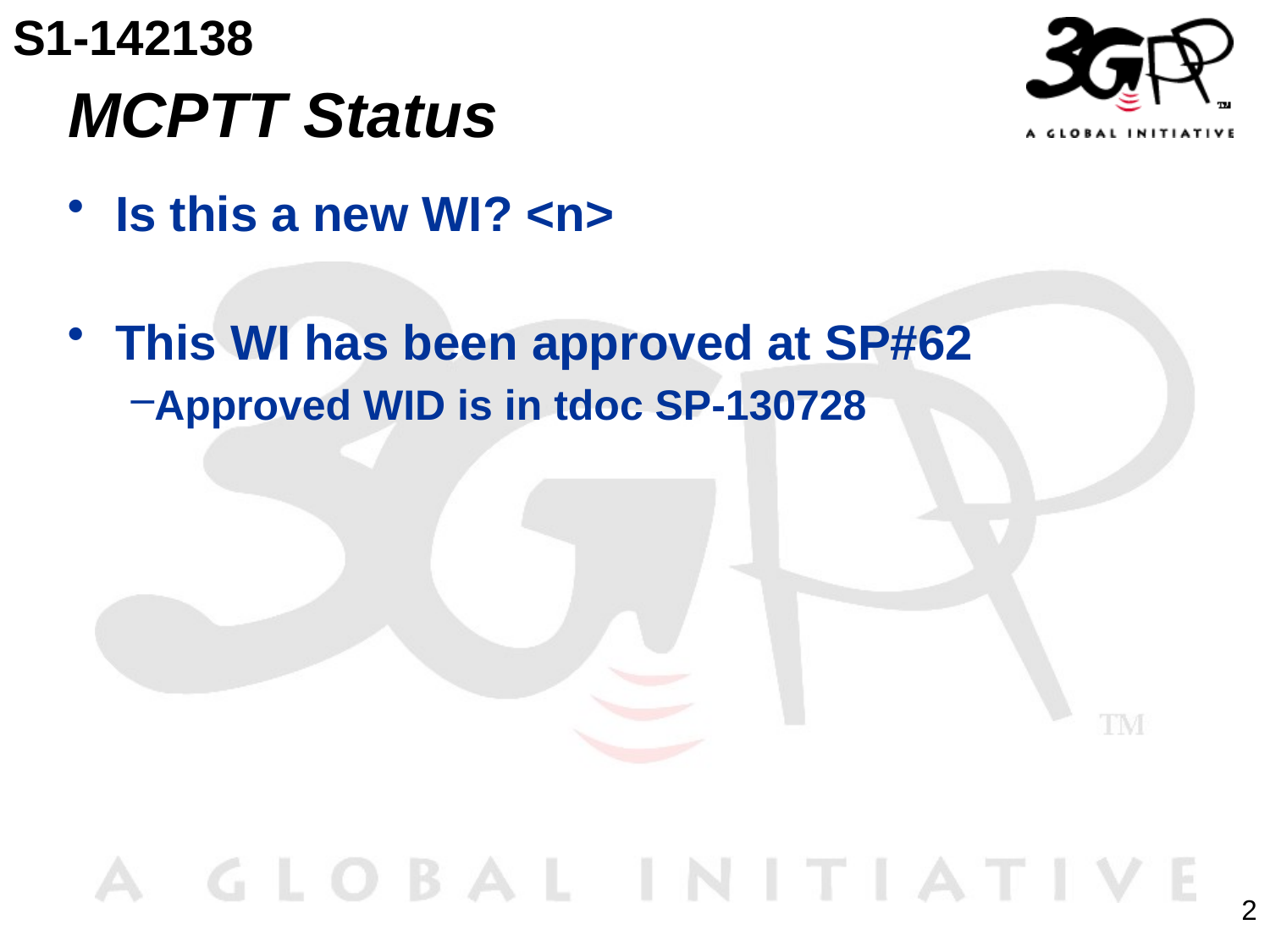

S1-142138
# MCPTT Status
Is this a new WI? <n>

This WI has been approved at SP#62
Approved WID is in tdoc SP-130728
2